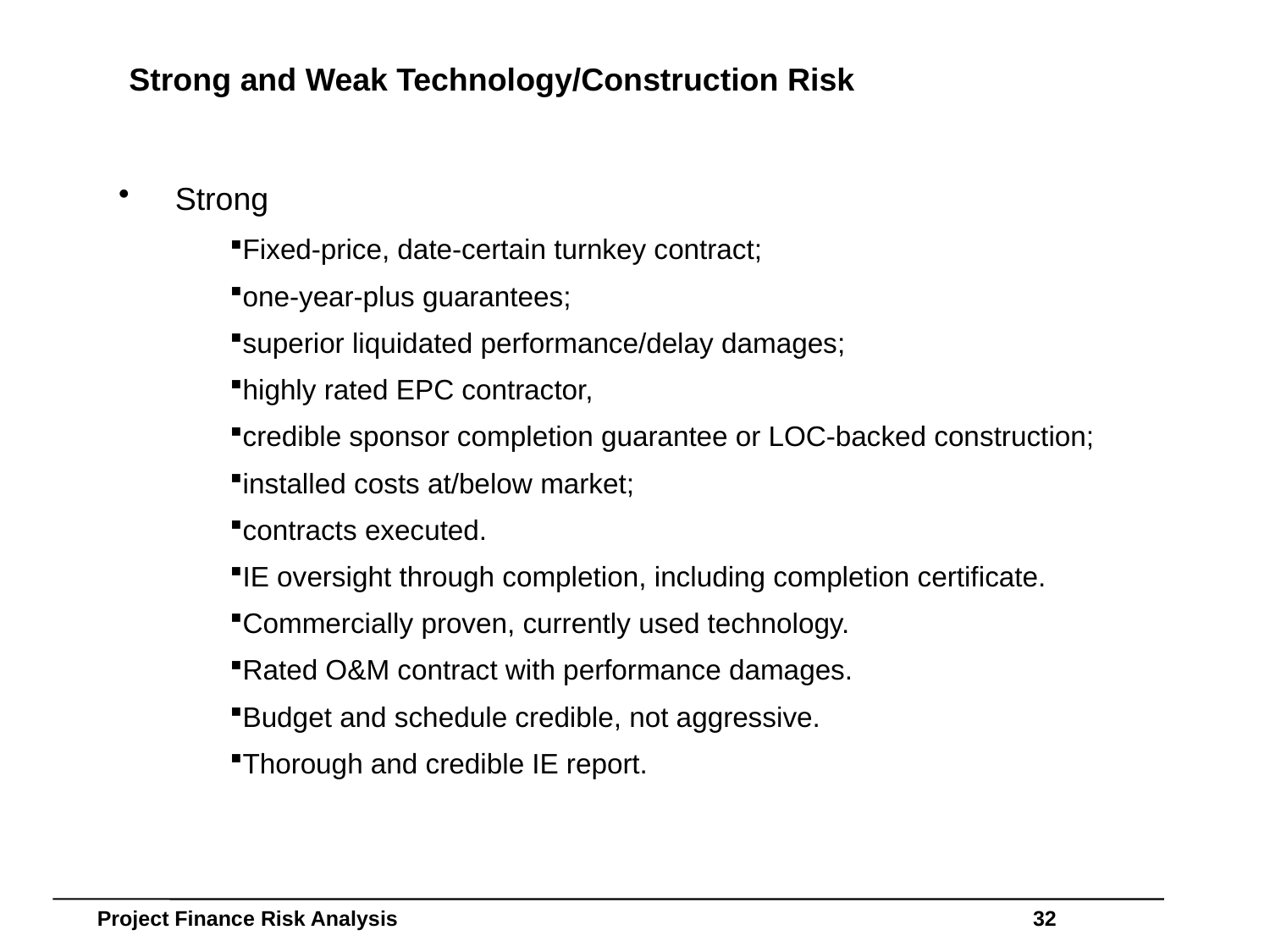

# Strong and Weak Technology/Construction Risk
Strong
Fixed-price, date-certain turnkey contract;
one-year-plus guarantees;
superior liquidated performance/delay damages;
highly rated EPC contractor,
credible sponsor completion guarantee or LOC-backed construction;
installed costs at/below market;
contracts executed.
IE oversight through completion, including completion certificate.
Commercially proven, currently used technology.
Rated O&M contract with performance damages.
Budget and schedule credible, not aggressive.
Thorough and credible IE report.